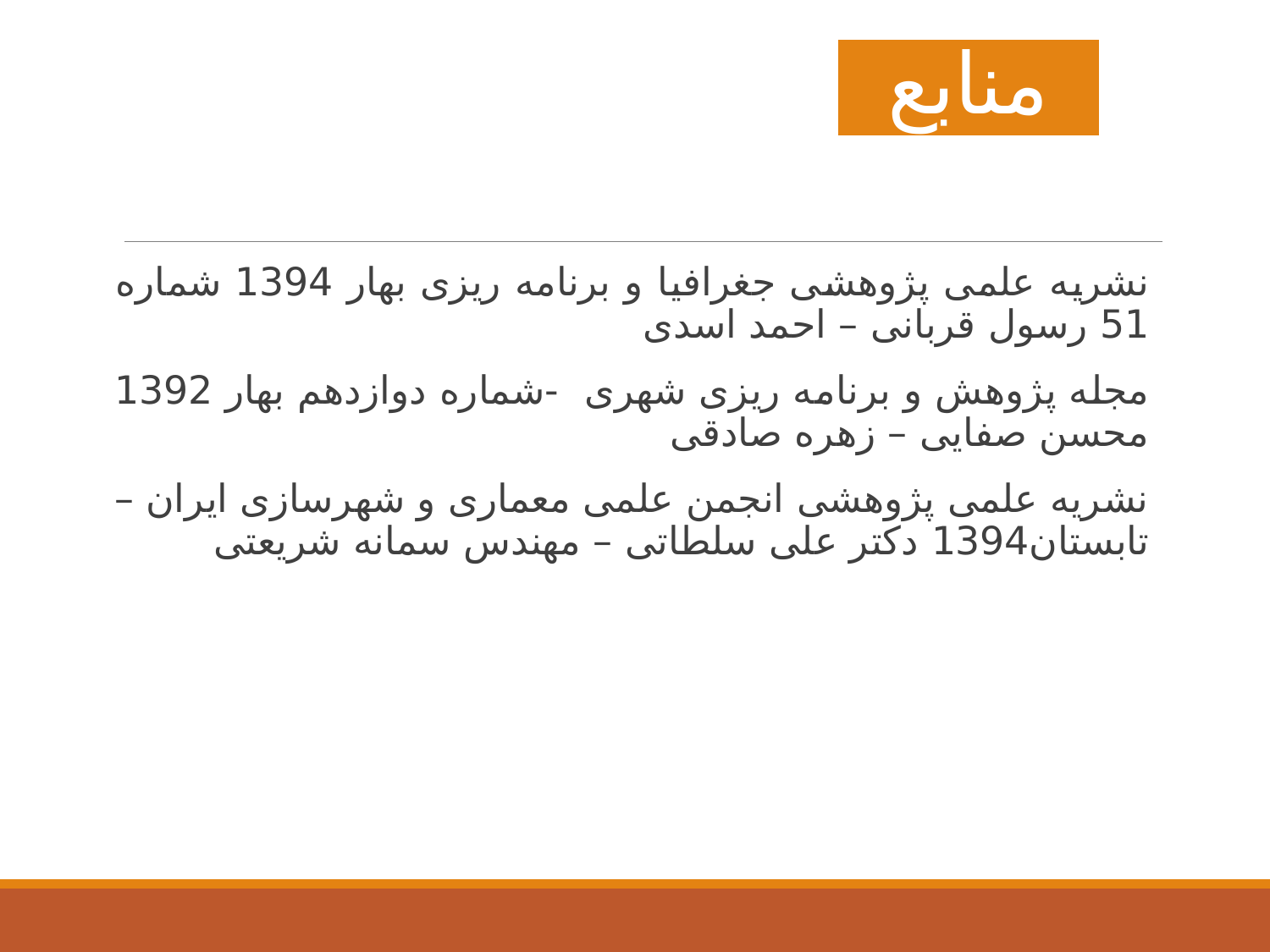

# منابع
نشریه علمی پژوهشی جغرافیا و برنامه ریزی بهار 1394 شماره 51 رسول قربانی – احمد اسدی
مجله پژوهش و برنامه ریزی شهری  -شماره دوازدهم بهار 1392 محسن صفایی – زهره صادقی
نشریه علمی پژوهشی انجمن علمی معماری و شهرسازی ایران – تابستان1394 دکتر علی سلطاتی – مهندس سمانه شریعتی